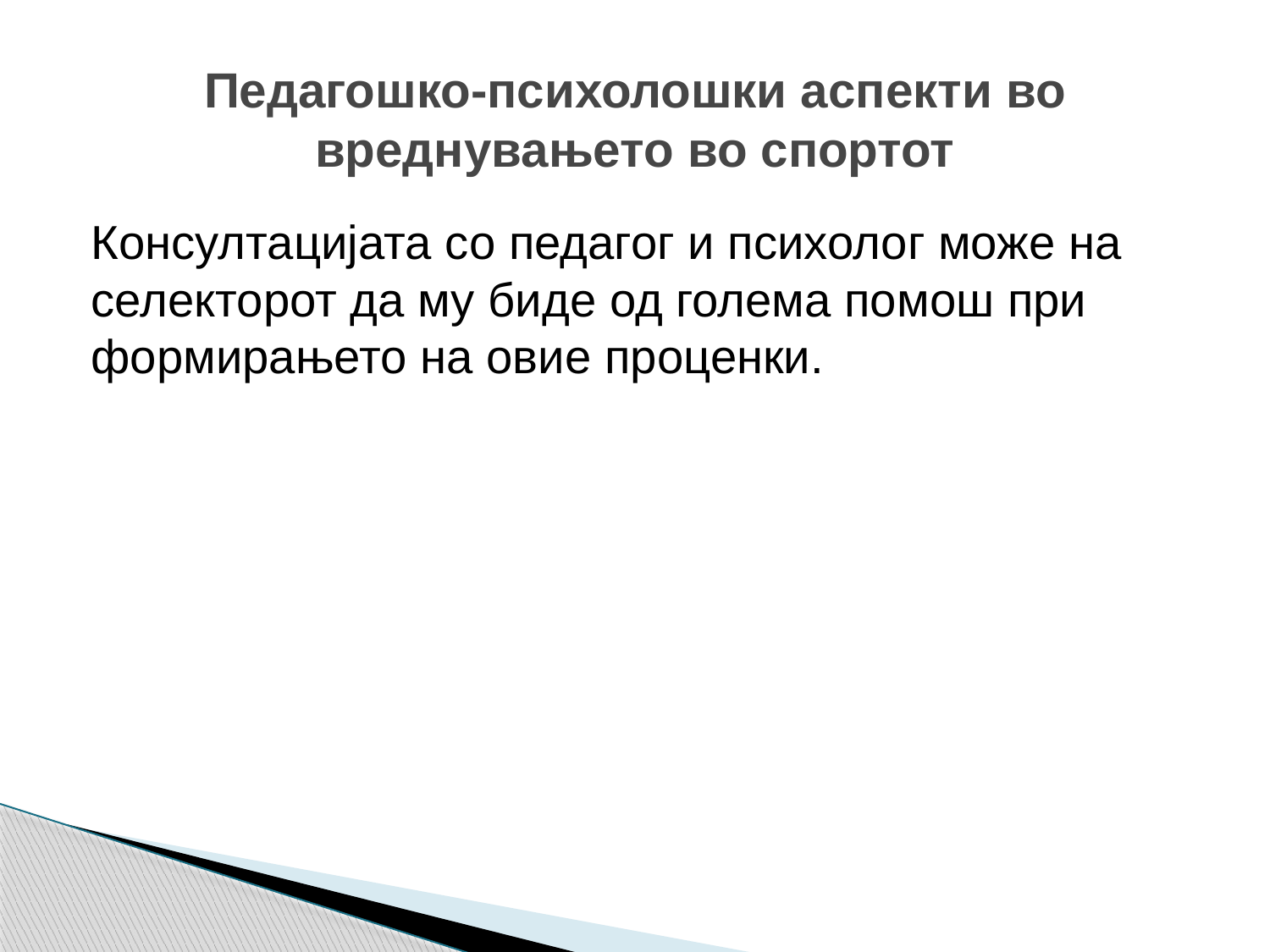

# Педагошко-психолошки аспекти во вреднувањето во спортот
Консултацијата со педагог и психолог може на селекторот да му биде од голема помош при формирањето на овие проценки.